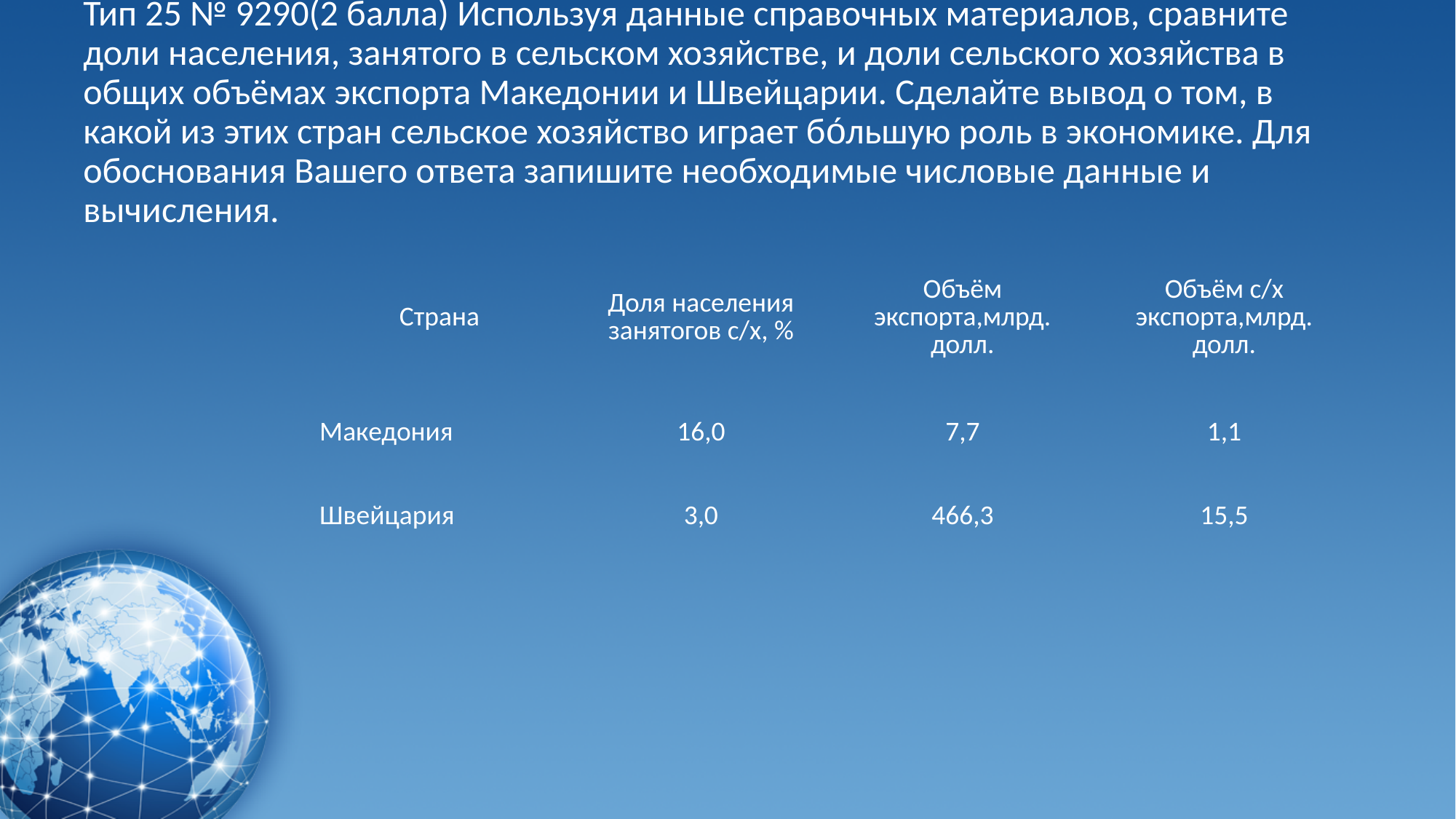

# Тип 25 № 9290(2 балла) Используя данные справочных материалов, сравните доли населения, занятого в сельском хозяйстве, и доли сельского хозяйства в общих объёмах экспорта Македонии и Швейцарии. Сделайте вывод о том, в какой из этих стран сельское хозяйство играет бо́льшую роль в экономике. Для обоснования Вашего ответа запишите необходимые числовые данные и вычисления.

| Страна | Доля населения занятогов с/х, % | Объём экспорта,млрд. долл. | Объём с/х экспорта,млрд. долл. |
| --- | --- | --- | --- |
| Македония | 16,0 | 7,7 | 1,1 |
| Швейцария | 3,0 | 466,3 | 15,5 |